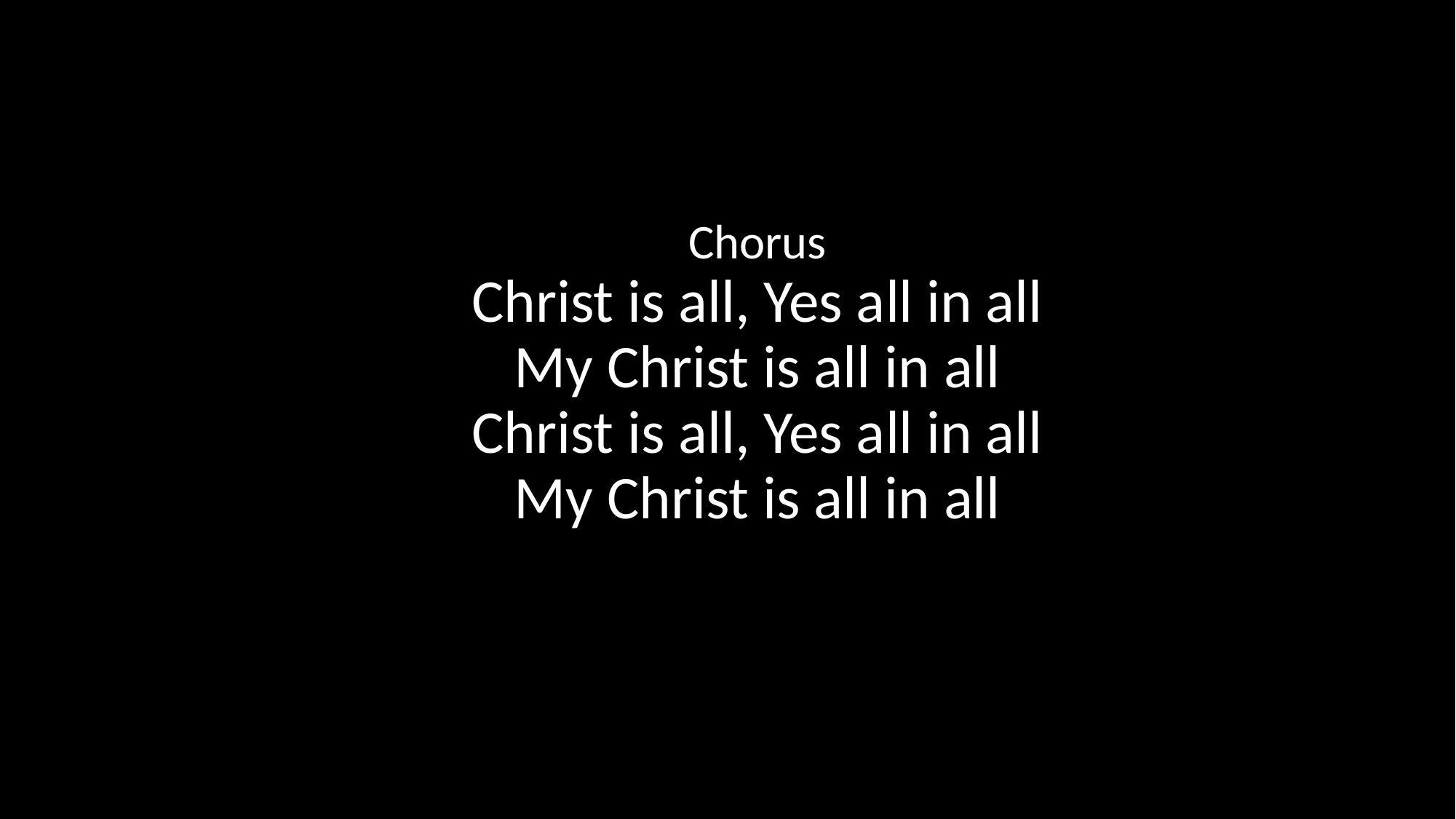

Chorus
Christ is all, Yes all in all
My Christ is all in all
Christ is all, Yes all in all
My Christ is all in all